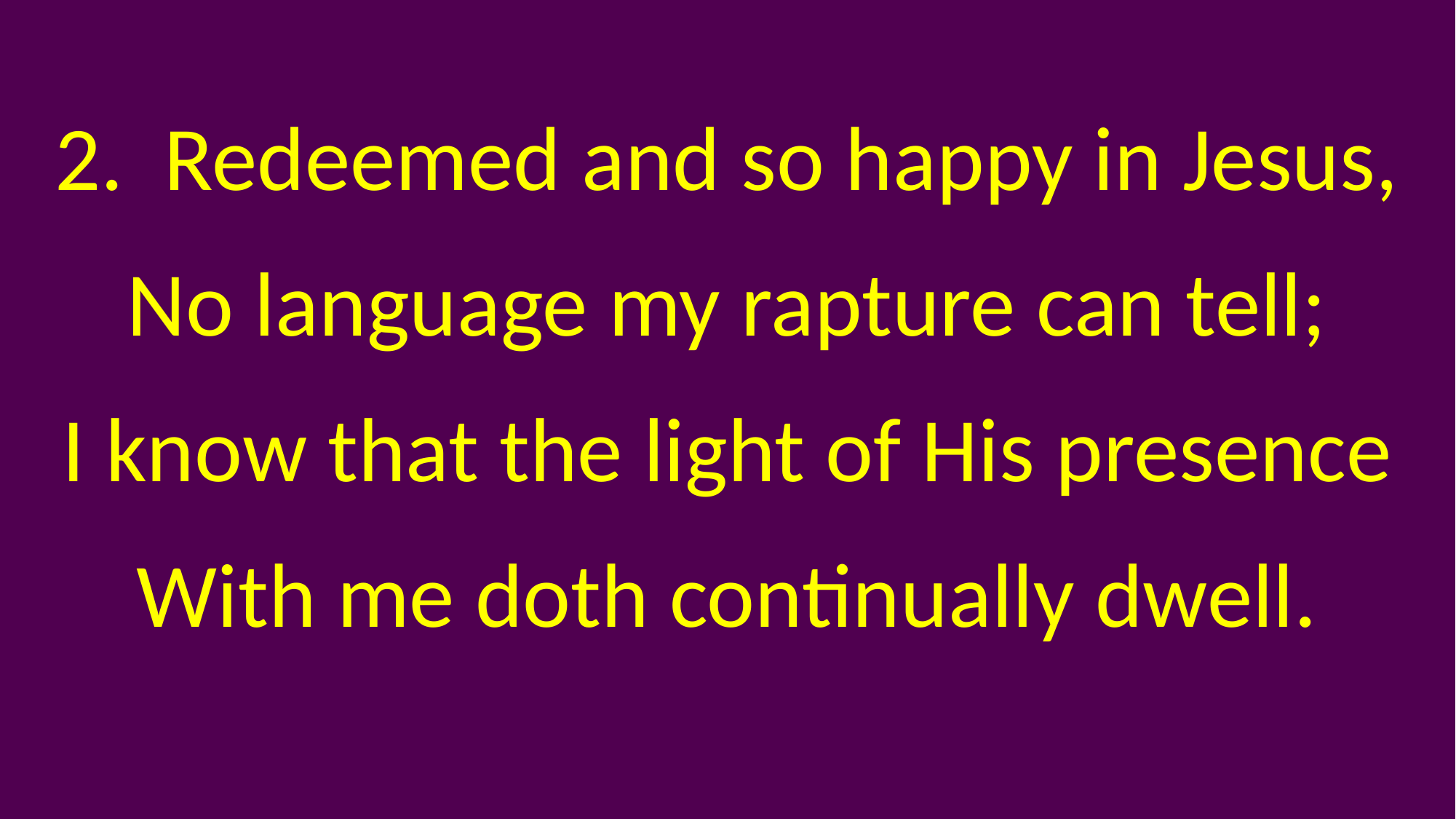

2.	Redeemed and so happy in Jesus,
No language my rapture can tell;
I know that the light of His presence
With me doth continually dwell.